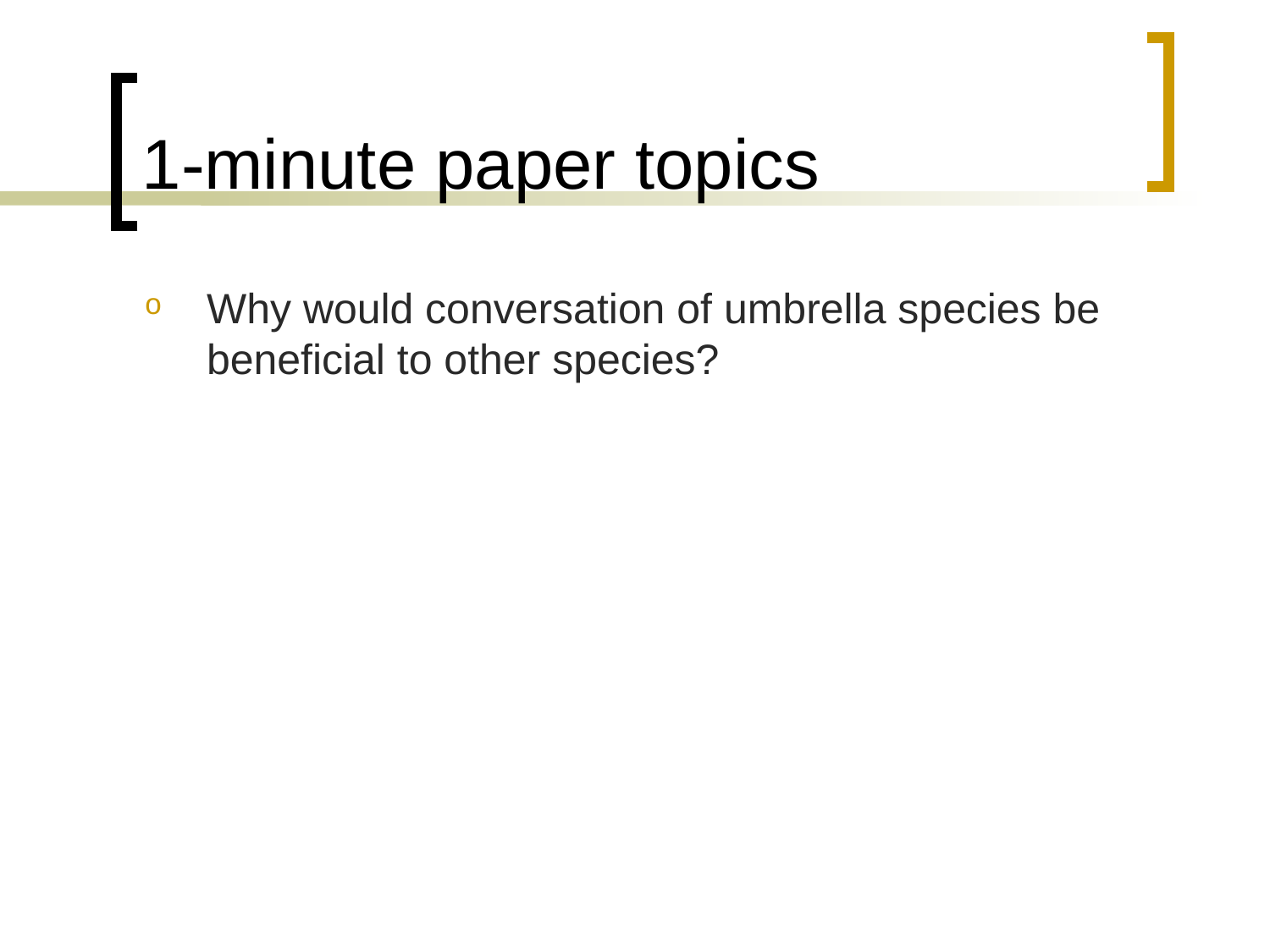

# 1-minute paper topics
Why would conversation of umbrella species be beneficial to other species?